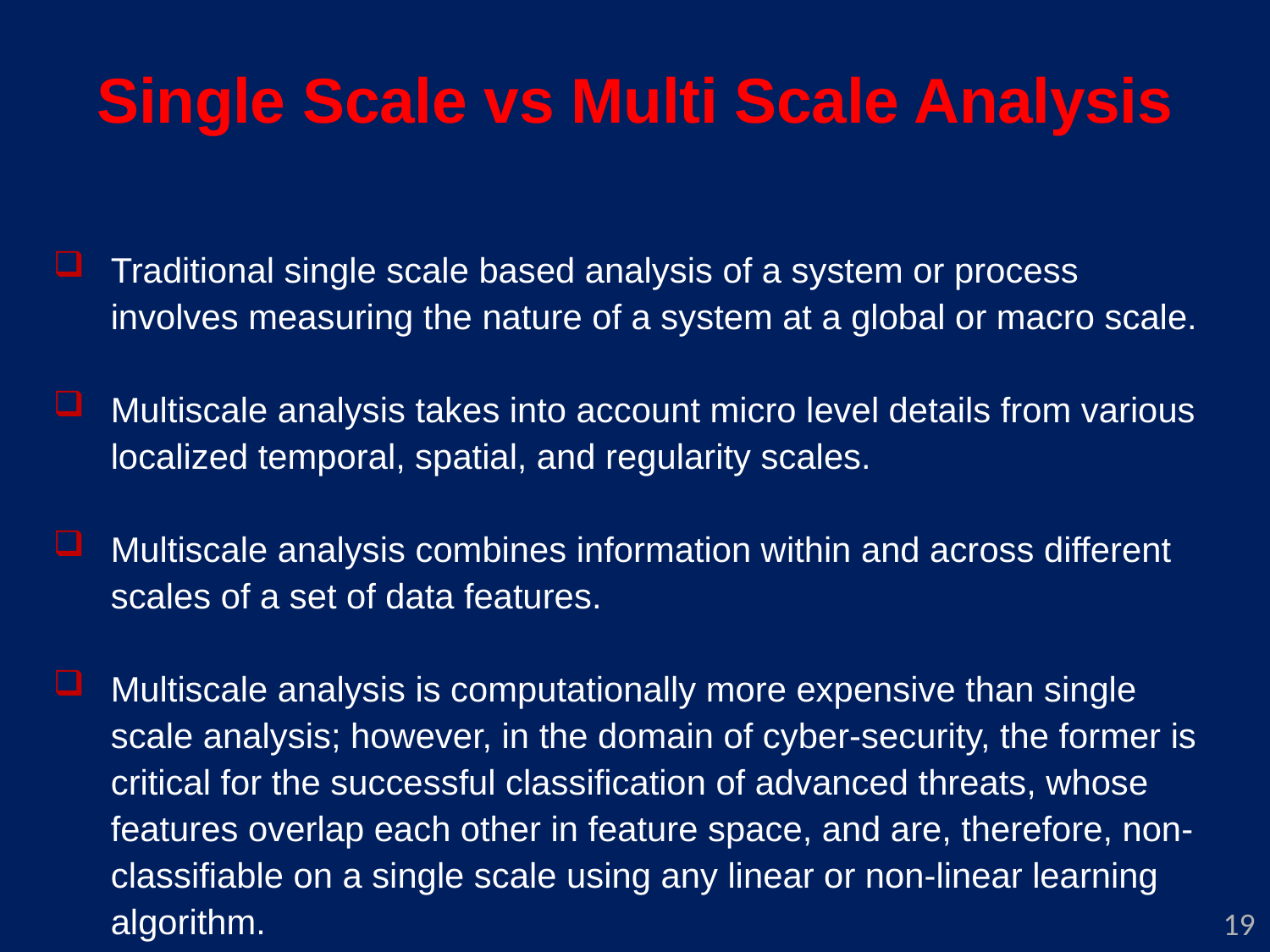

# Single Scale vs Multi Scale Analysis
Traditional single scale based analysis of a system or process involves measuring the nature of a system at a global or macro scale.

Multiscale analysis takes into account micro level details from various localized temporal, spatial, and regularity scales.

Multiscale analysis combines information within and across different scales of a set of data features.

Multiscale analysis is computationally more expensive than single scale analysis; however, in the domain of cyber-security, the former is critical for the successful classification of advanced threats, whose features overlap each other in feature space, and are, therefore, non-classifiable on a single scale using any linear or non-linear learning algorithm.
19